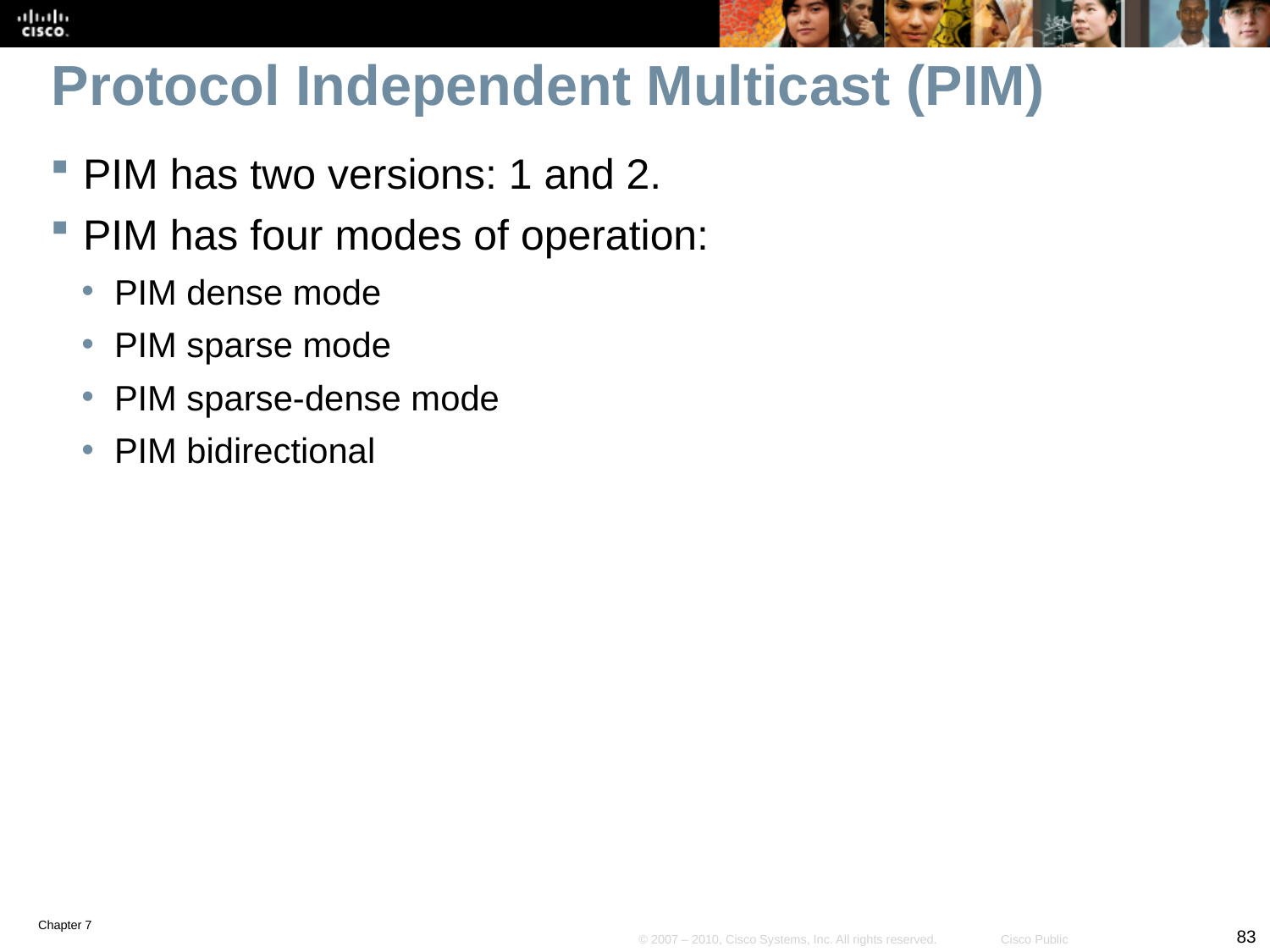

# Protocol Independent Multicast (PIM)
PIM has two versions: 1 and 2.
PIM has four modes of operation:
PIM dense mode
PIM sparse mode
PIM sparse-dense mode
PIM bidirectional